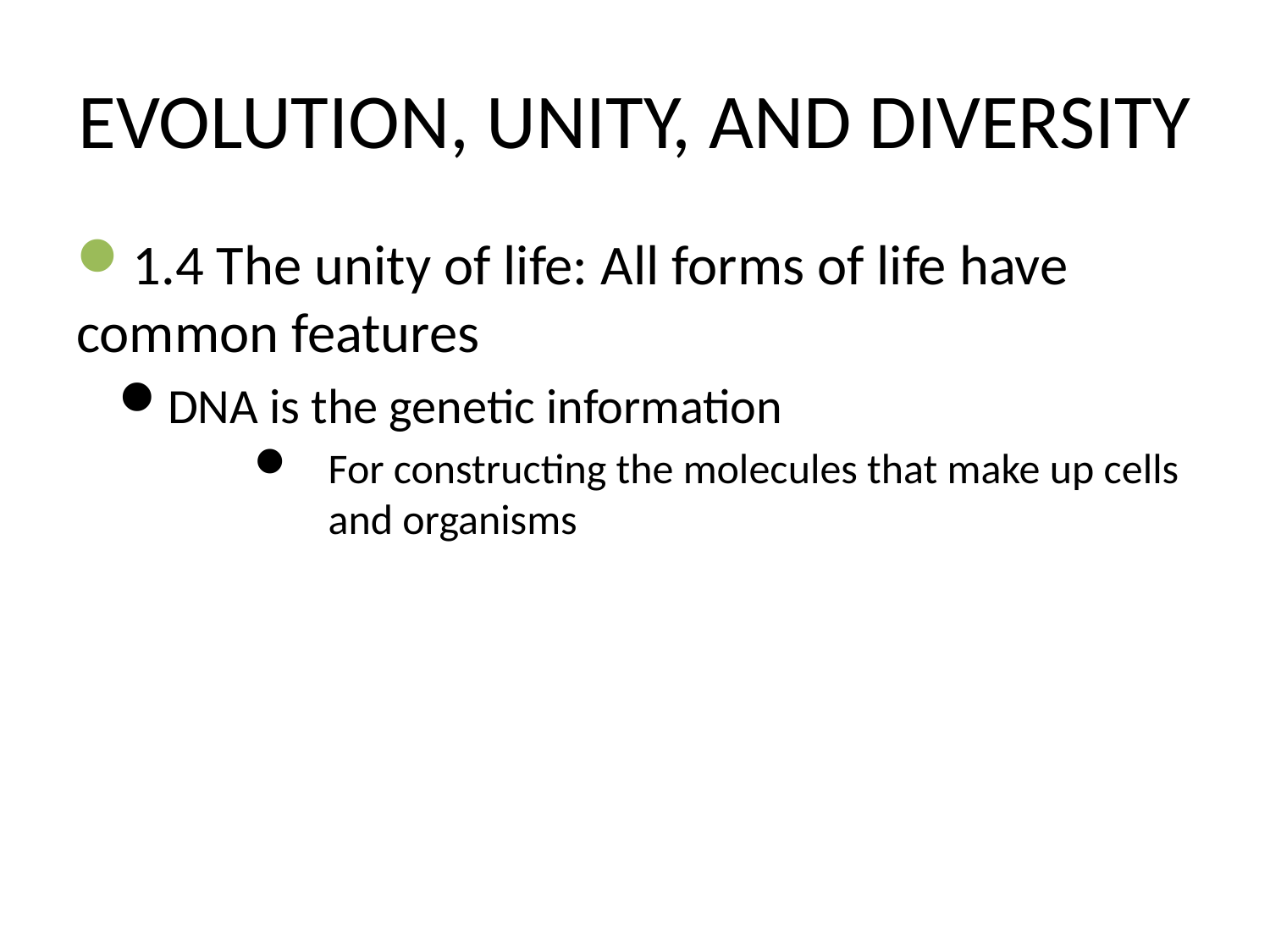

0
# EVOLUTION, UNITY, AND DIVERSITY
1.4 The unity of life: All forms of life have common features
DNA is the genetic information
For constructing the molecules that make up cells and organisms